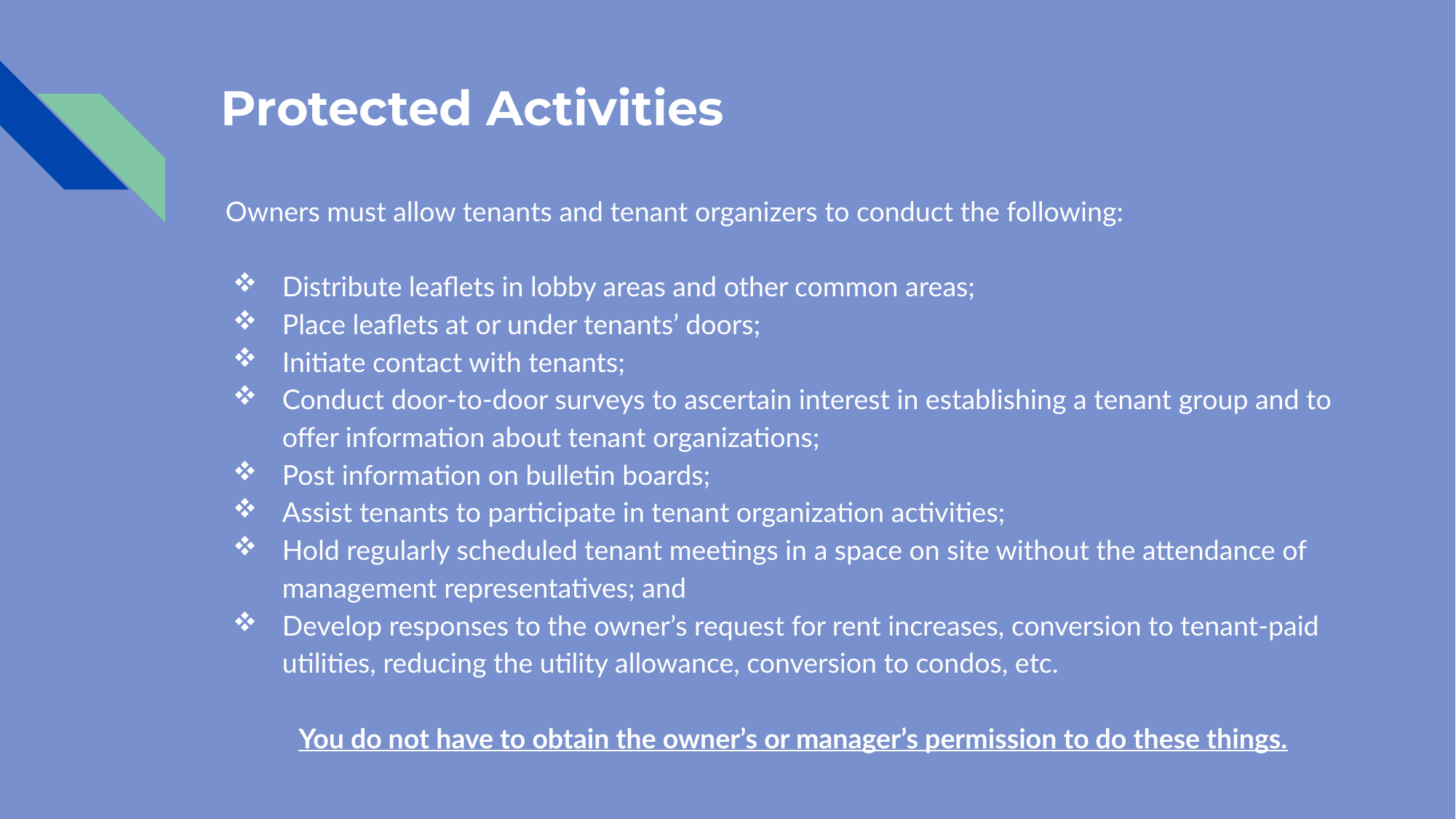

# Protected Activities
Owners must allow tenants and tenant organizers to conduct the following:

Distribute leaflets in lobby areas and other common areas;
Place leaflets at or under tenants’ doors;
Initiate contact with tenants;
Conduct door‐to‐door surveys to ascertain interest in establishing a tenant group and to offer information about tenant organizations;
Post information on bulletin boards;
Assist tenants to participate in tenant organization activities;
Hold regularly scheduled tenant meetings in a space on site without the attendance of management representatives; and
Develop responses to the owner’s request for rent increases, conversion to tenant‐paid utilities, reducing the utility allowance, conversion to condos, etc.

You do not have to obtain the owner’s or manager’s permission to do these things.